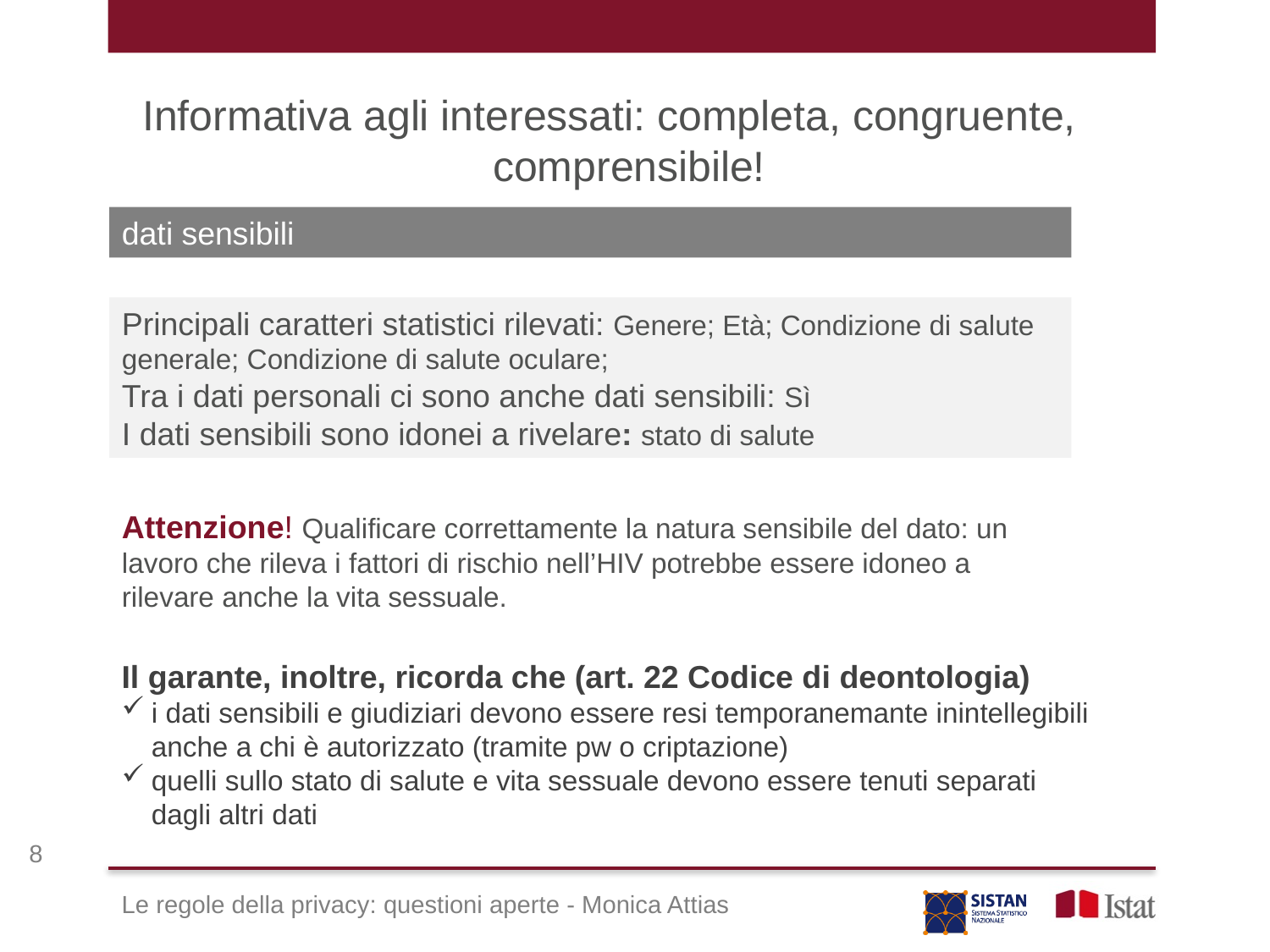

Informativa agli interessati: completa, congruente, comprensibile!

dati sensibili
Principali caratteri statistici rilevati: Genere; Età; Condizione di salute generale; Condizione di salute oculare; 
Tra i dati personali ci sono anche dati sensibili: Sì
I dati sensibili sono idonei a rivelare: stato di salute
Attenzione! Qualificare correttamente la natura sensibile del dato: un lavoro che rileva i fattori di rischio nell’HIV potrebbe essere idoneo a rilevare anche la vita sessuale.
Il garante, inoltre, ricorda che (art. 22 Codice di deontologia)
i dati sensibili e giudiziari devono essere resi temporanemante inintellegibili  anche a chi è autorizzato (tramite pw o criptazione)
quelli sullo stato di salute e vita sessuale devono essere tenuti separati dagli altri dati
8
Le regole della privacy: questioni aperte - Monica Attias